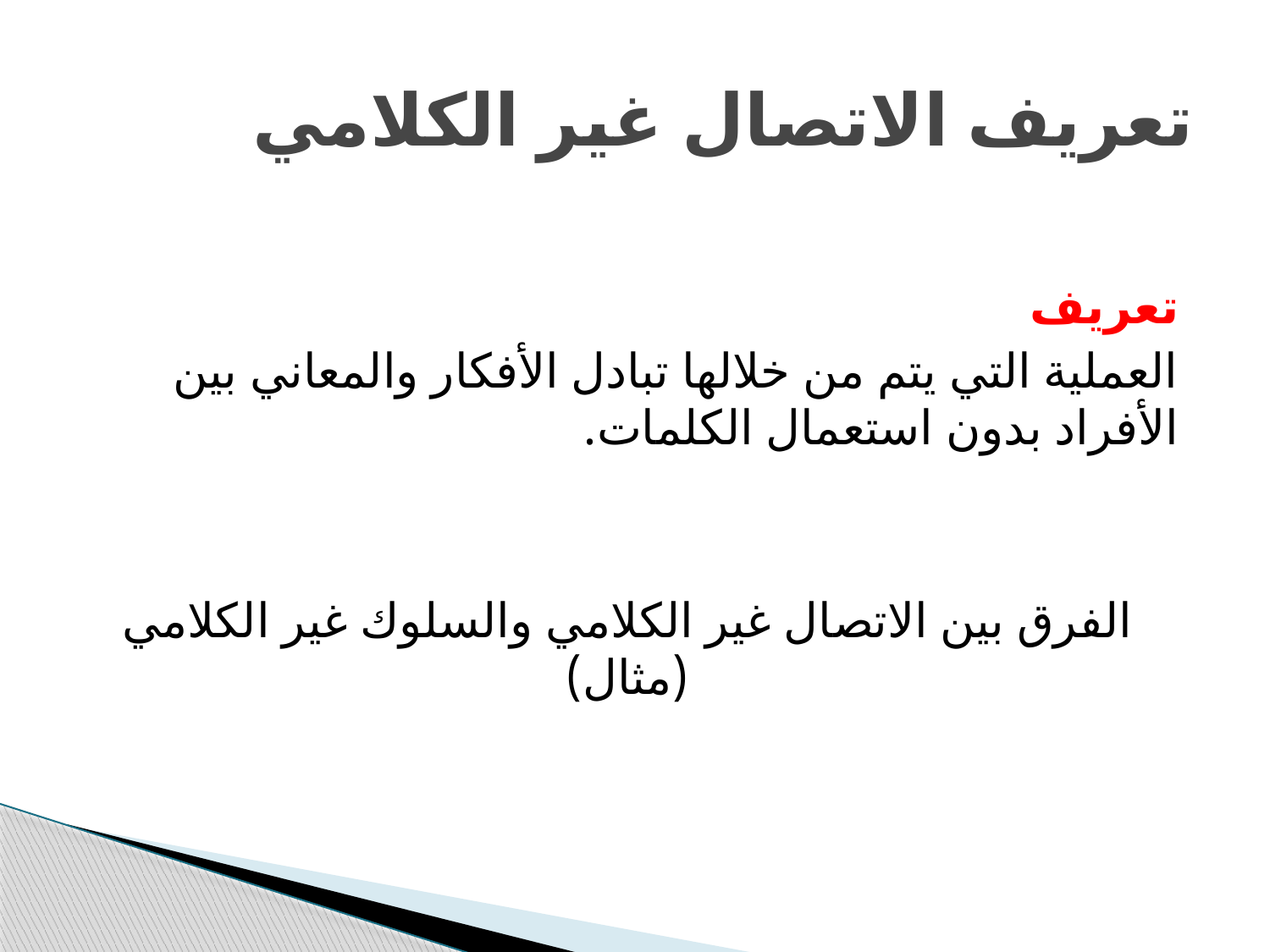

# تعريف الاتصال غير الكلامي

تعريف
العملية التي يتم من خلالها تبادل الأفكار والمعاني بين الأفراد بدون استعمال الكلمات.

الفرق بين الاتصال غير الكلامي والسلوك غير الكلامي (مثال)